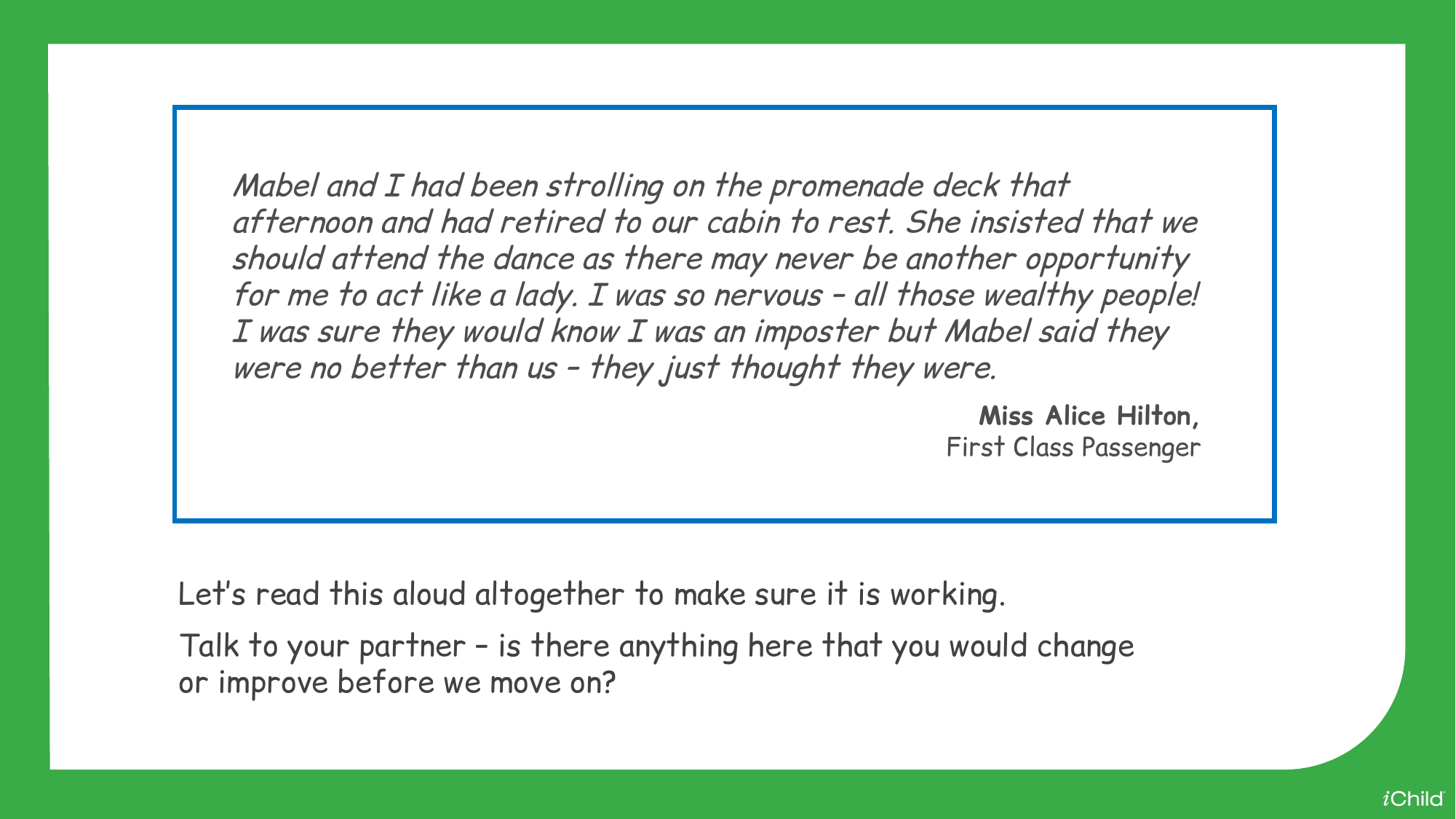

Mabel and I had been strolling on the promenade deck that afternoon and had retired to our cabin to rest. She insisted that we should attend the dance as there may never be another opportunity for me to act like a lady. I was so nervous – all those wealthy people! I was sure they would know I was an imposter but Mabel said they were no better than us – they just thought they were.
Miss Alice Hilton,
First Class Passenger
Let’s read this aloud altogether to make sure it is working.
Talk to your partner – is there anything here that you would change or improve before we move on?